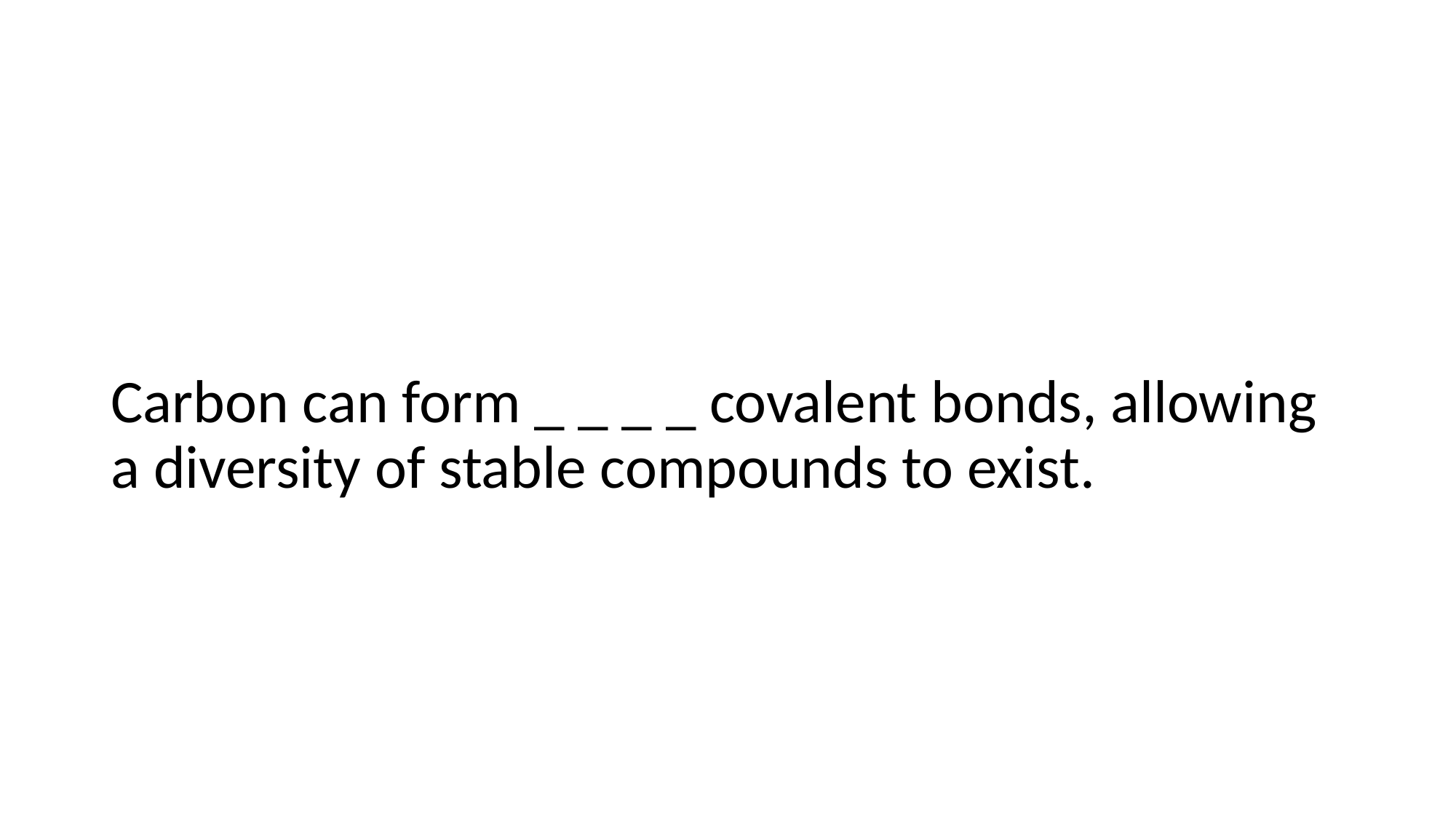

#

Carbon can form _ _ _ _ covalent bonds, allowing a diversity of stable compounds to exist.